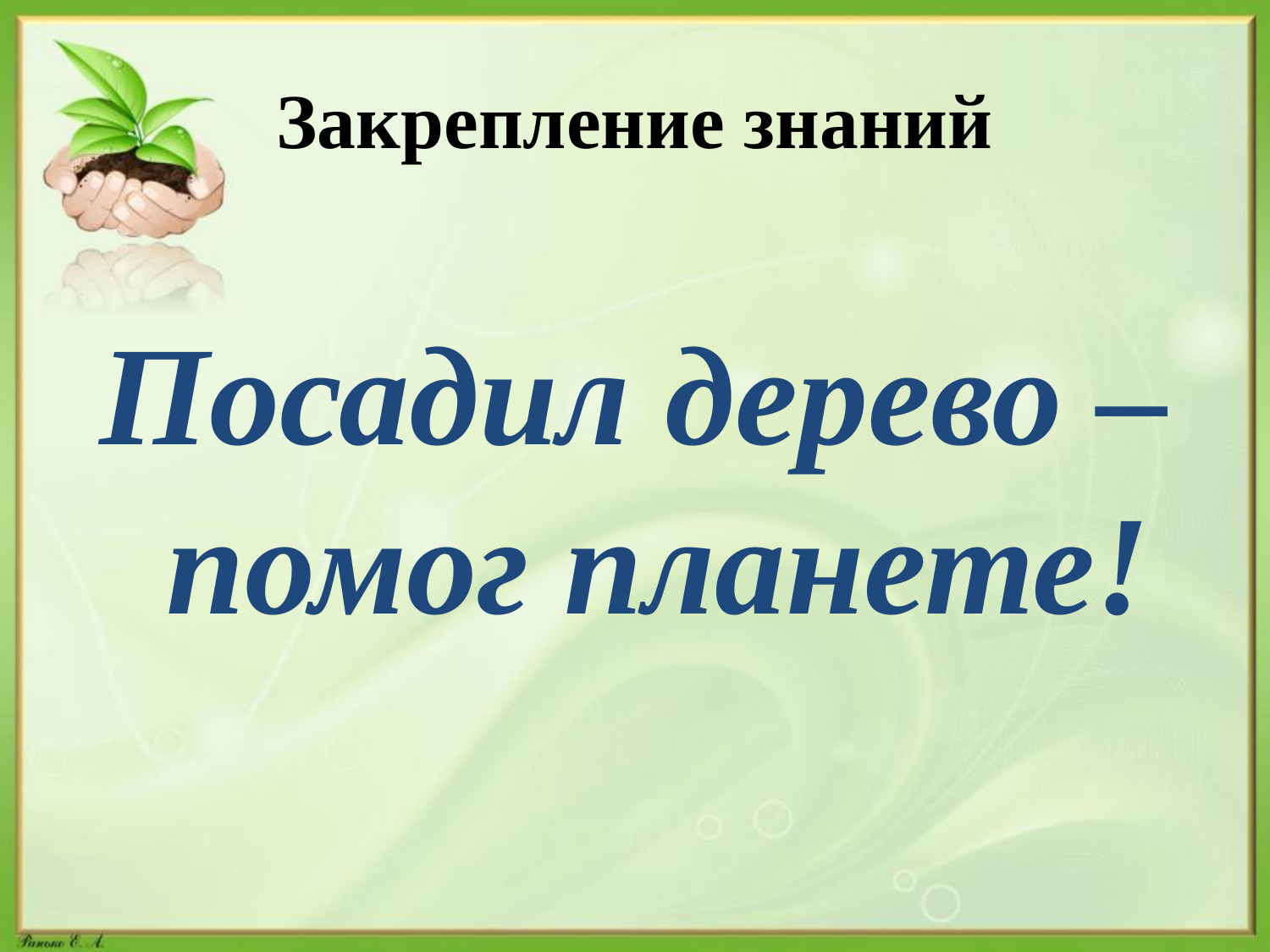

# Закрепление знаний
Посадил дерево – помог планете!